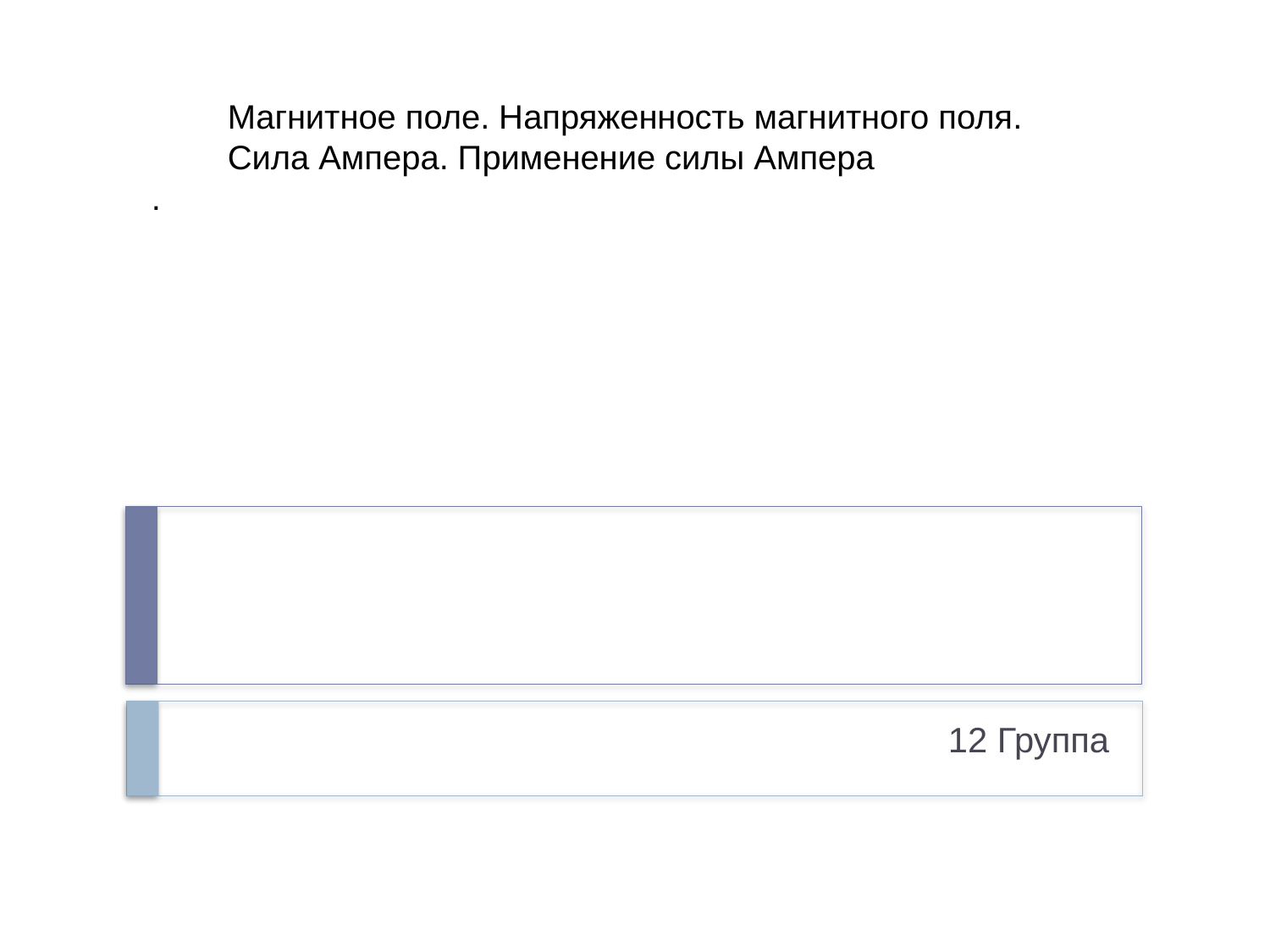

# Магнитное поле. Напряженность магнитного поля. Сила Ампера. Применение силы Ампера .
12 Группа